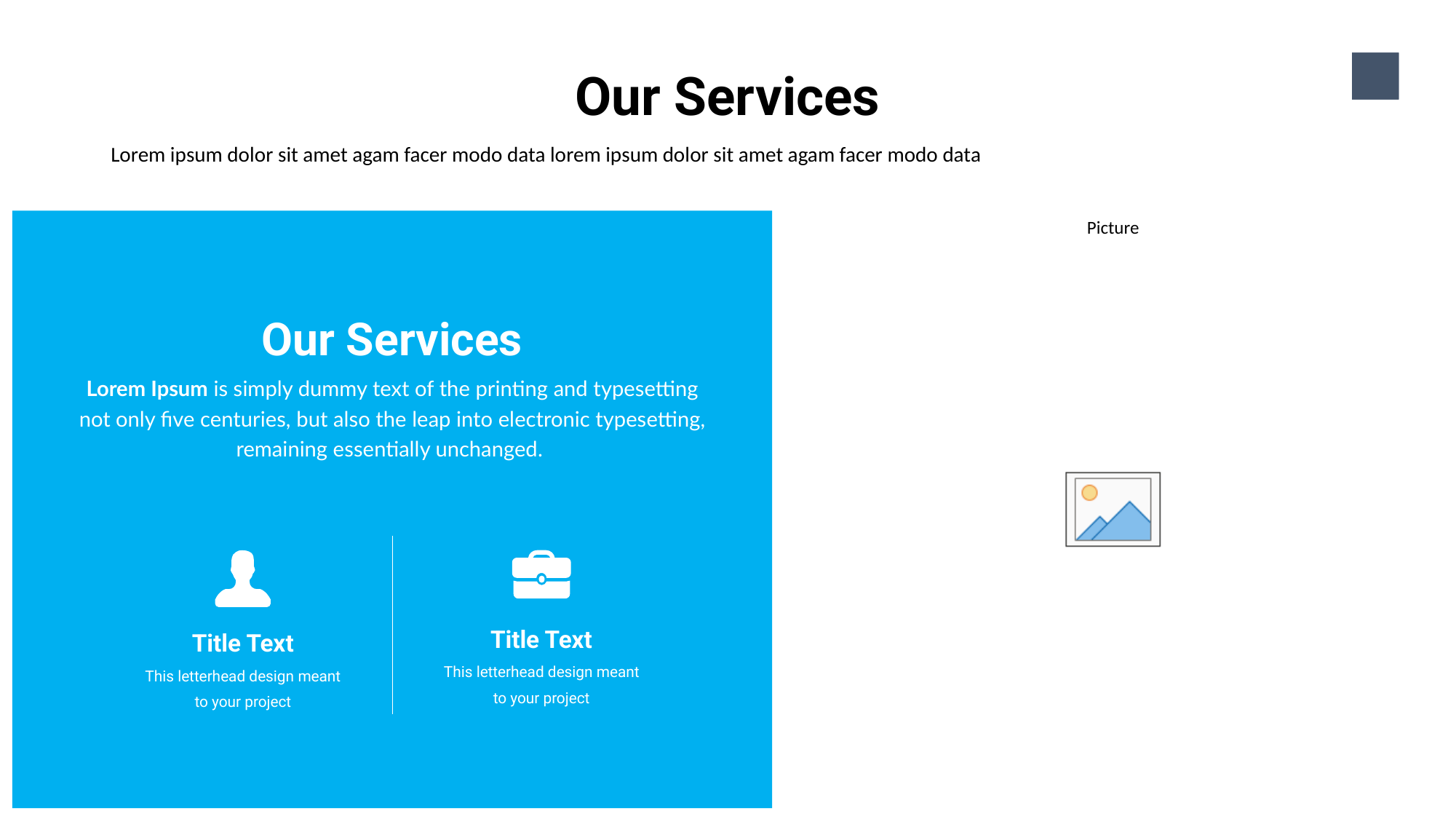

Our Services
8
Lorem ipsum dolor sit amet agam facer modo data lorem ipsum dolor sit amet agam facer modo data

Our Services
Lorem Ipsum is simply dummy text of the printing and typesetting not only five centuries, but also the leap into electronic typesetting, remaining essentially unchanged.

Title Text
This letterhead design meant to your project

Title Text
This letterhead design meant to your project